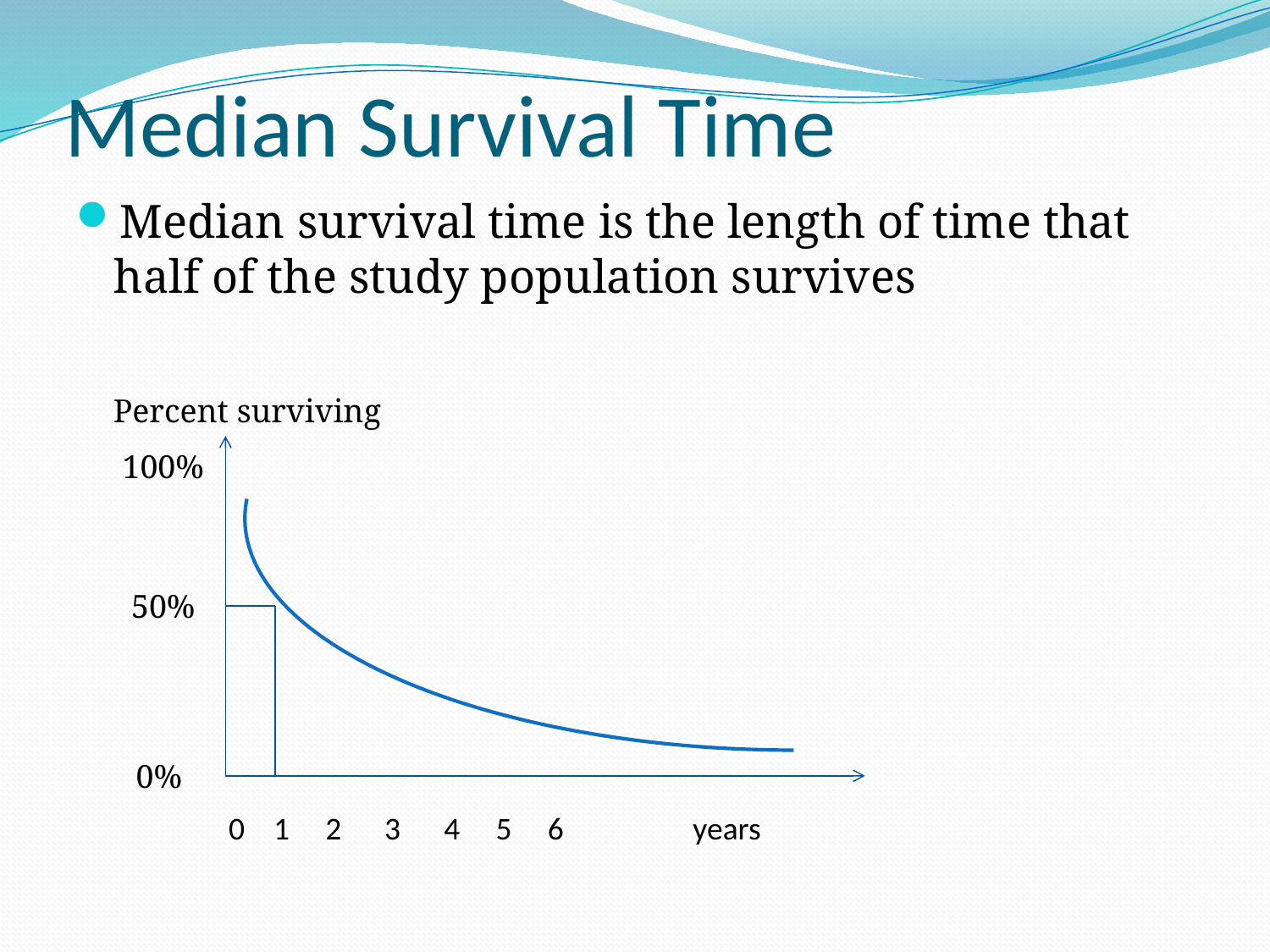

# Median Survival Time
Median survival time is the length of time that half of the study population survives

Percent surviving
100%
50%
0%
0    1     2      3      4     5     6                  years